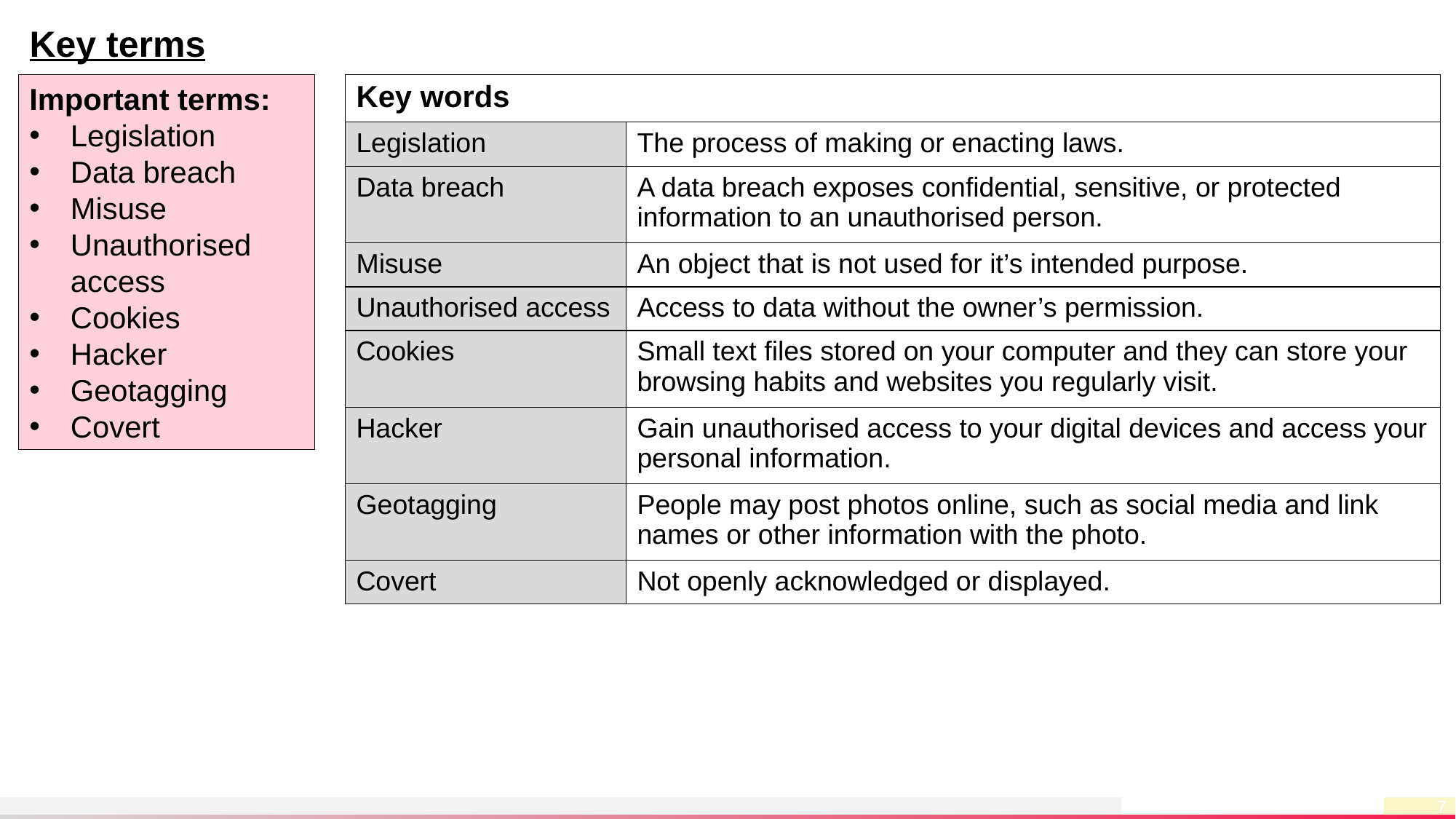

Key terms
Important terms:
Legislation
Data breach
Misuse
Unauthorised access
Cookies
Hacker
Geotagging
Covert
| Key words |  |
| --- | --- |
| Legislation | The process of making or enacting laws. |
| Data breach | A data breach exposes confidential, sensitive, or protected information to an unauthorised person. |
| Misuse | An object that is not used for it’s intended purpose. |
| Unauthorised access | Access to data without the owner’s permission. |
| Cookies | Small text files stored on your computer and they can store your browsing habits and websites you regularly visit. |
| Hacker | Gain unauthorised access to your digital devices and access your personal information. |
| Geotagging | People may post photos online, such as social media and link names or other information with the photo. |
| Covert | Not openly acknowledged or displayed. |
7